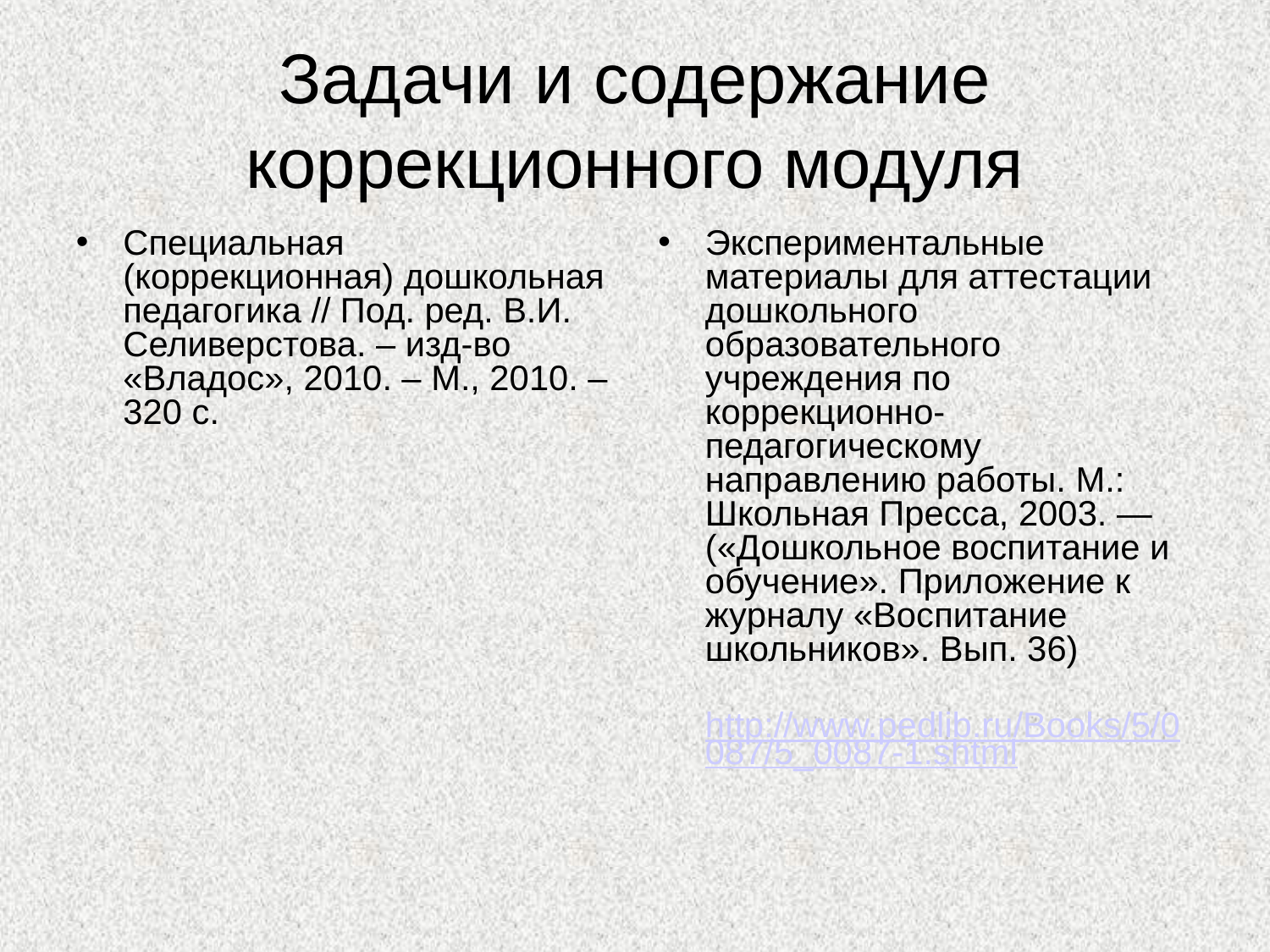

Задачи и содержание коррекционного модуля
Специальная (коррекционная) дошкольная педагогика // Под. ред. В.И. Селиверстова. – изд-во «Владос», 2010. – М., 2010. – 320 с.
Экспериментальные материалы для аттестации дошкольного образовательного учреждения по коррекционно-педагогическому направлению работы. М.: Школьная Пресса, 2003. — («Дошкольное воспитание и обучение». Приложение к журналу «Воспитание школьников». Вып. 36)
   http://www.pedlib.ru/Books/5/0087/5_0087-1.shtml